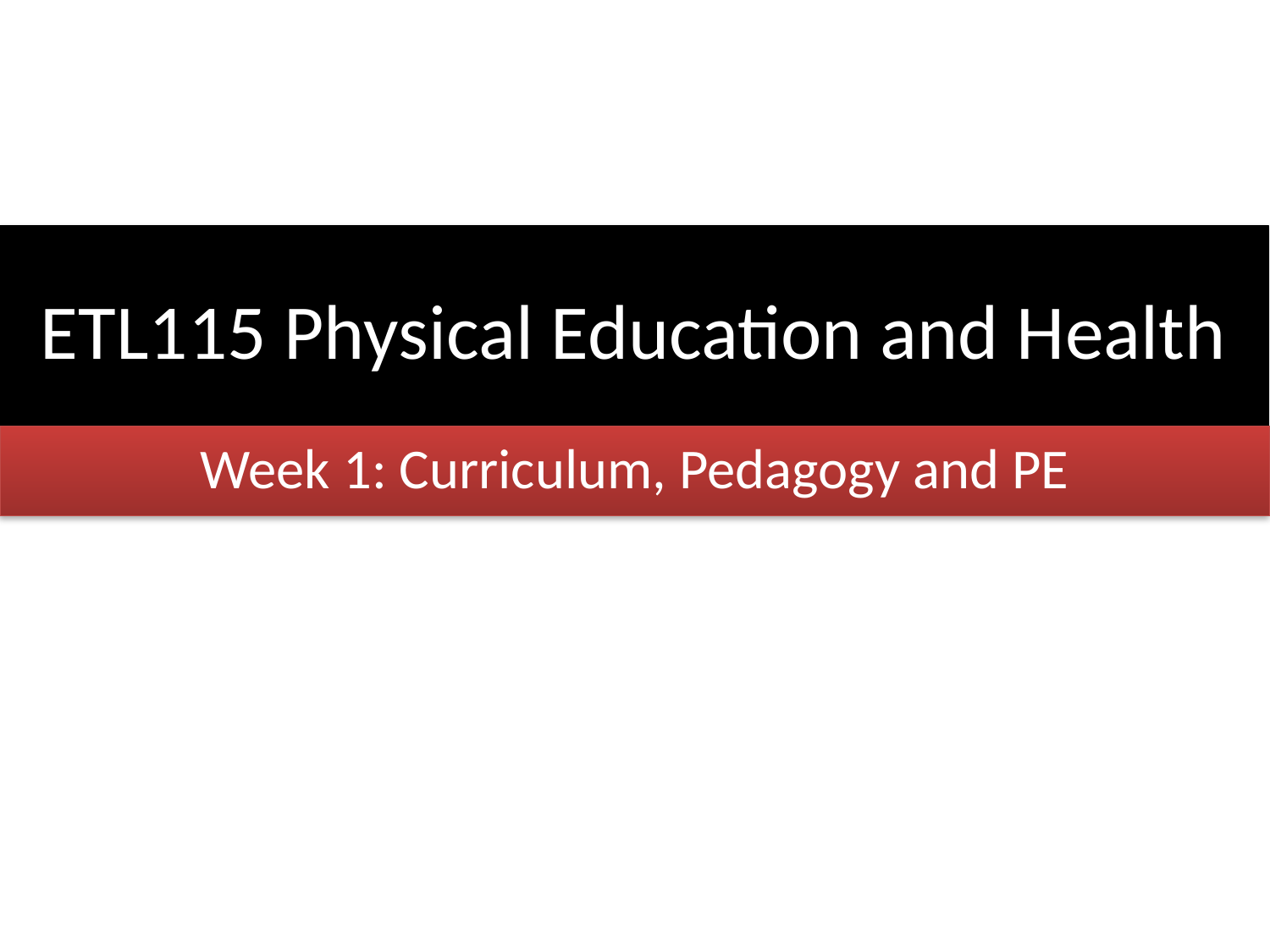

# ETL115 Physical Education and Health
Week 1: Curriculum, Pedagogy and PE